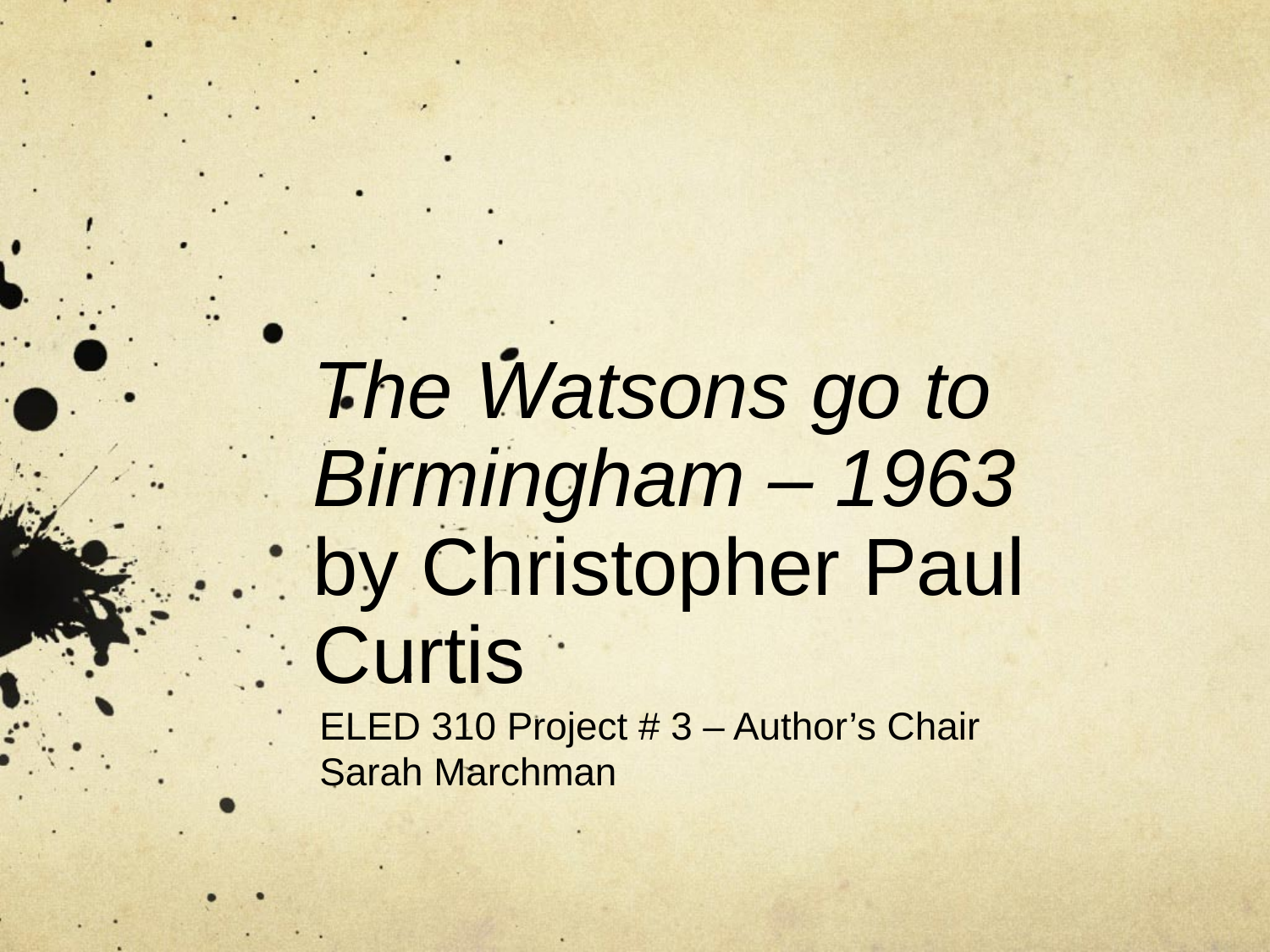

# The Watsons go to Birmingham – 1963 by Christopher Paul Curtis
ELED 310 Project # 3 – Author’s Chair
Sarah Marchman